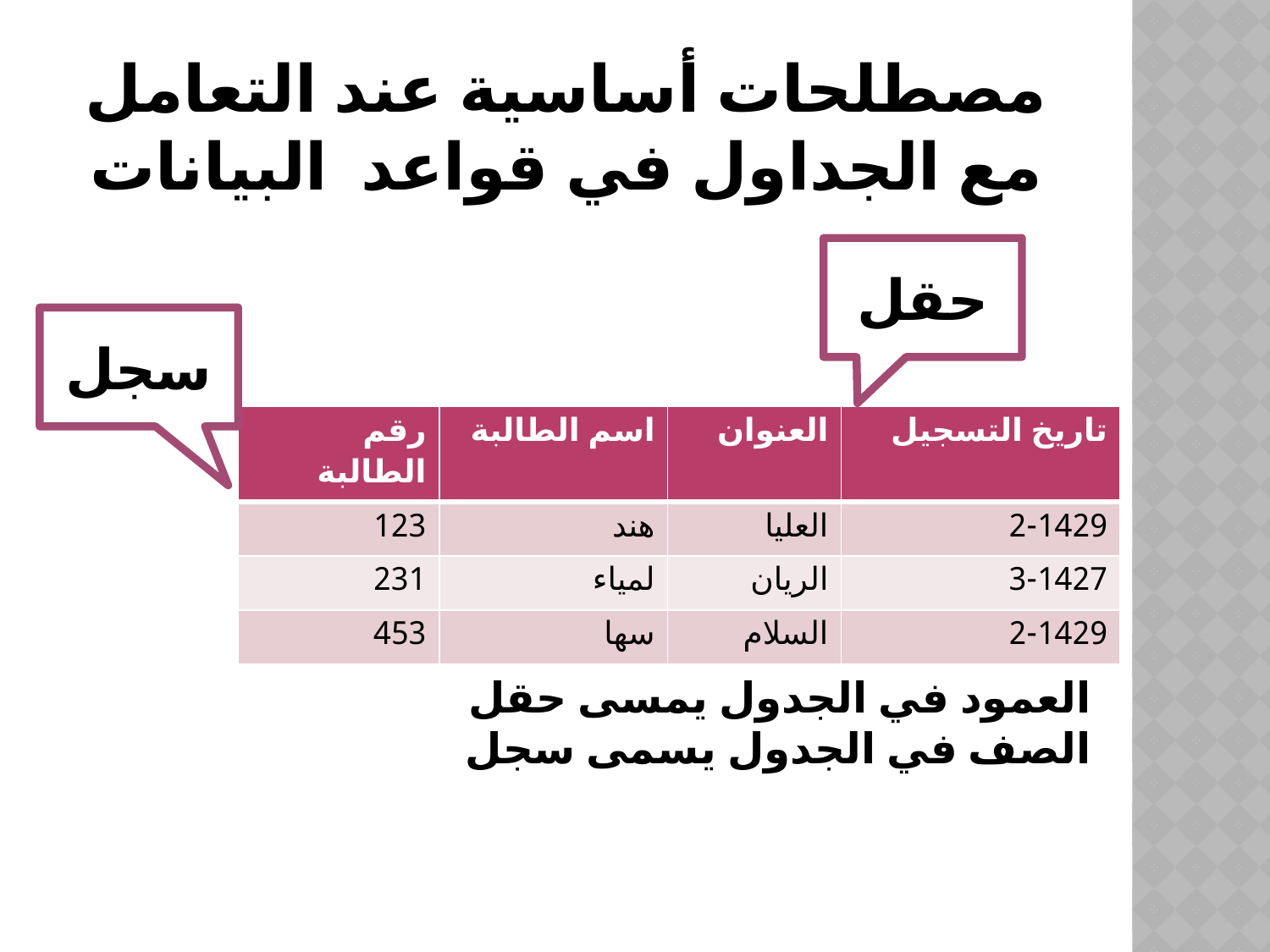

# مصطلحات أساسية عند التعامل مع الجداول في قواعد  البيانات
حقل
سجل
| رقم الطالبة | اسم الطالبة | العنوان | تاريخ التسجيل |
| --- | --- | --- | --- |
| 123 | هند | العليا | 2-1429 |
| 231 | لمياء | الريان | 3-1427 |
| 453 | سها | السلام | 2-1429 |
العمود في الجدول يمسى حقل
الصف في الجدول يسمى سجل